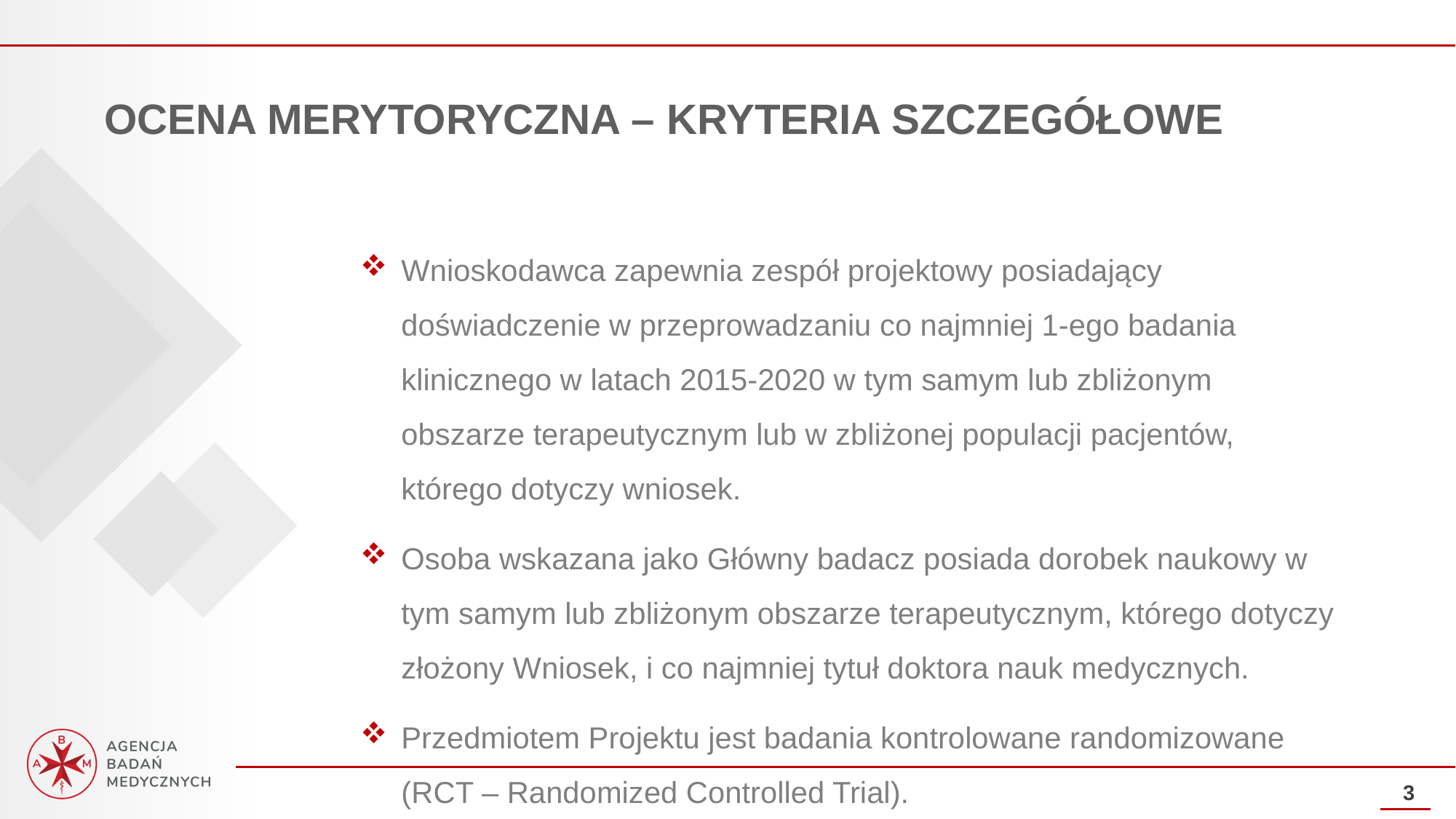

OCENA MERYTORYCZNA – KRYTERIA SZCZEGÓŁOWE

Wnioskodawca zapewnia zespół projektowy posiadający doświadczenie w przeprowadzaniu co najmniej 1-ego badania klinicznego w latach 2015-2020 w tym samym lub zbliżonym obszarze terapeutycznym lub w zbliżonej populacji pacjentów, którego dotyczy wniosek.
Osoba wskazana jako Główny badacz posiada dorobek naukowy w tym samym lub zbliżonym obszarze terapeutycznym, którego dotyczy złożony Wniosek, i co najmniej tytuł doktora nauk medycznych.
Przedmiotem Projektu jest badania kontrolowane randomizowane (RCT – Randomized Controlled Trial).

3